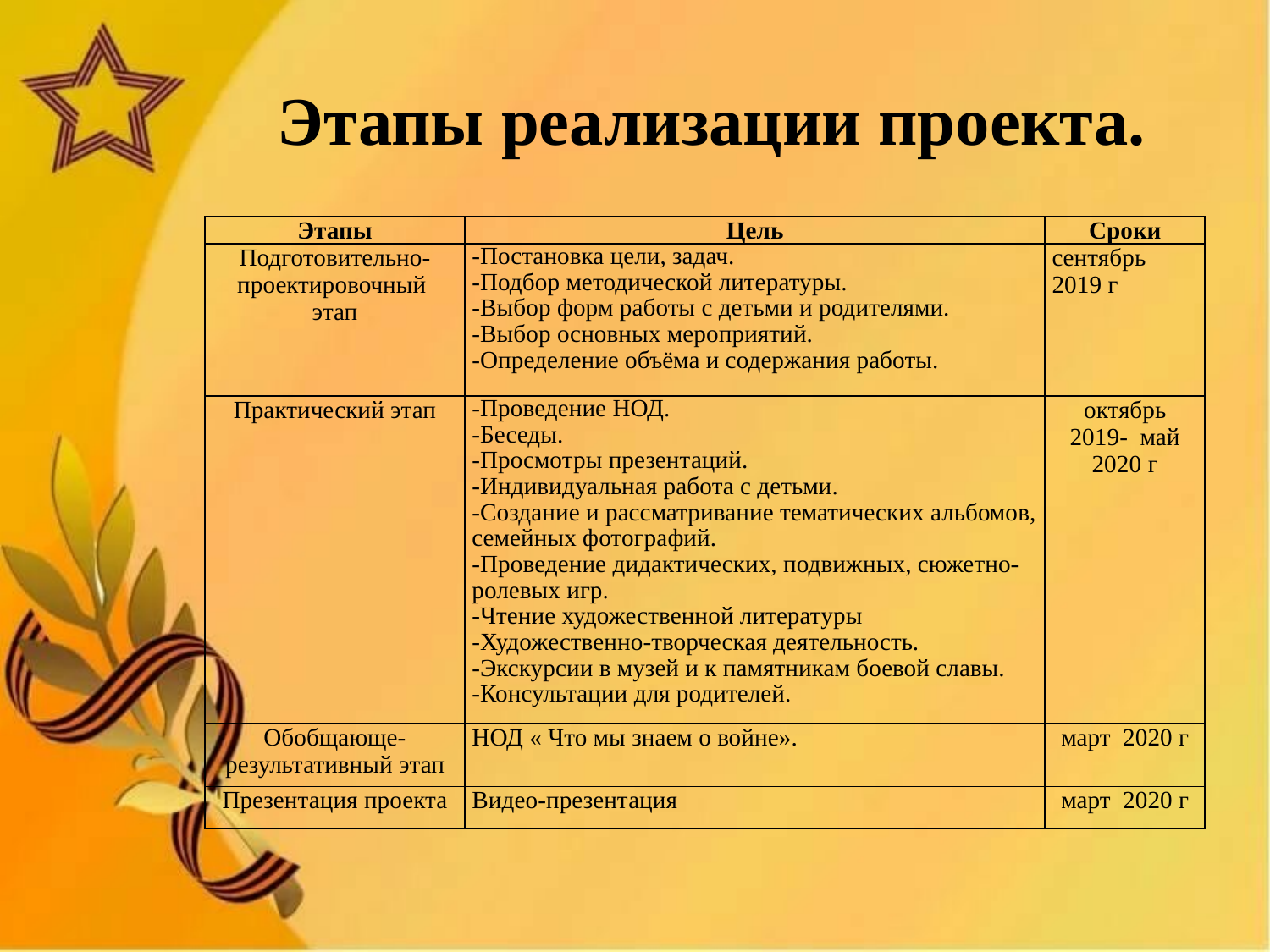

# Этапы реализации проекта.
| Этапы | Цель | Сроки |
| --- | --- | --- |
| Подготовительно-проектировочный этап | -Постановка цели, задач. -Подбор методической литературы. -Выбор форм работы с детьми и родителями. -Выбор основных мероприятий. -Определение объёма и содержания работы. | сентябрь 2019 г |
| Практический этап | -Проведение НОД. -Беседы. -Просмотры презентаций. -Индивидуальная работа с детьми. -Создание и рассматривание тематических альбомов, семейных фотографий. -Проведение дидактических, подвижных, сюжетно-ролевых игр. -Чтение художественной литературы -Художественно-творческая деятельность. -Экскурсии в музей и к памятникам боевой славы. -Консультации для родителей. | октябрь 2019- май 2020 г |
| Обобщающе-результативный этап | НОД « Что мы знаем о войне». | март 2020 г |
| Презентация проекта | Видео-презентация | март 2020 г |